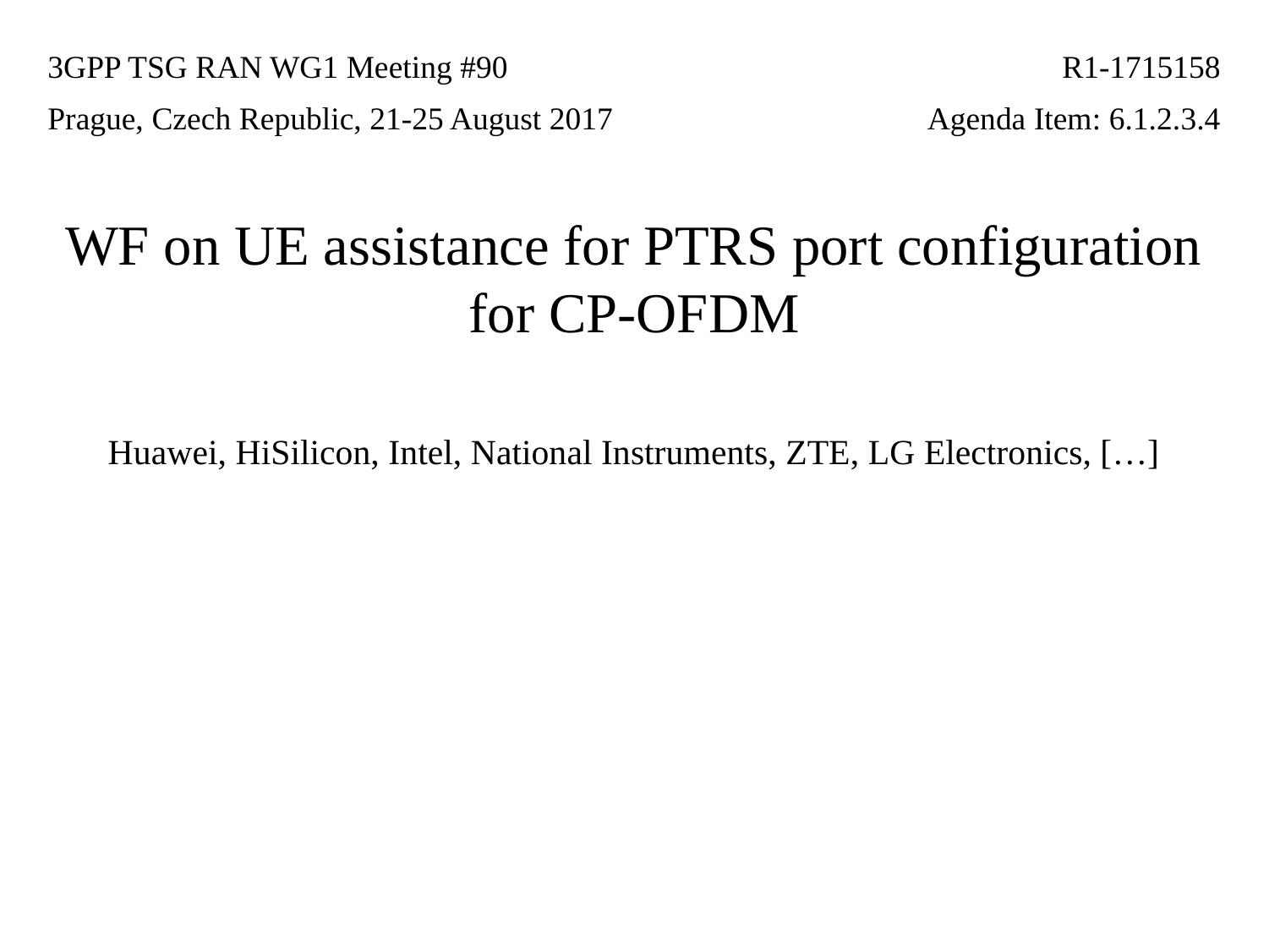

| 3GPP TSG RAN WG1 Meeting #90 | R1-1715158 |
| --- | --- |
| Prague, Czech Republic, 21-25 August 2017 | Agenda Item: 6.1.2.3.4 |
# WF on UE assistance for PTRS port configuration for CP-OFDM
Huawei, HiSilicon, Intel, National Instruments, ZTE, LG Electronics, […]